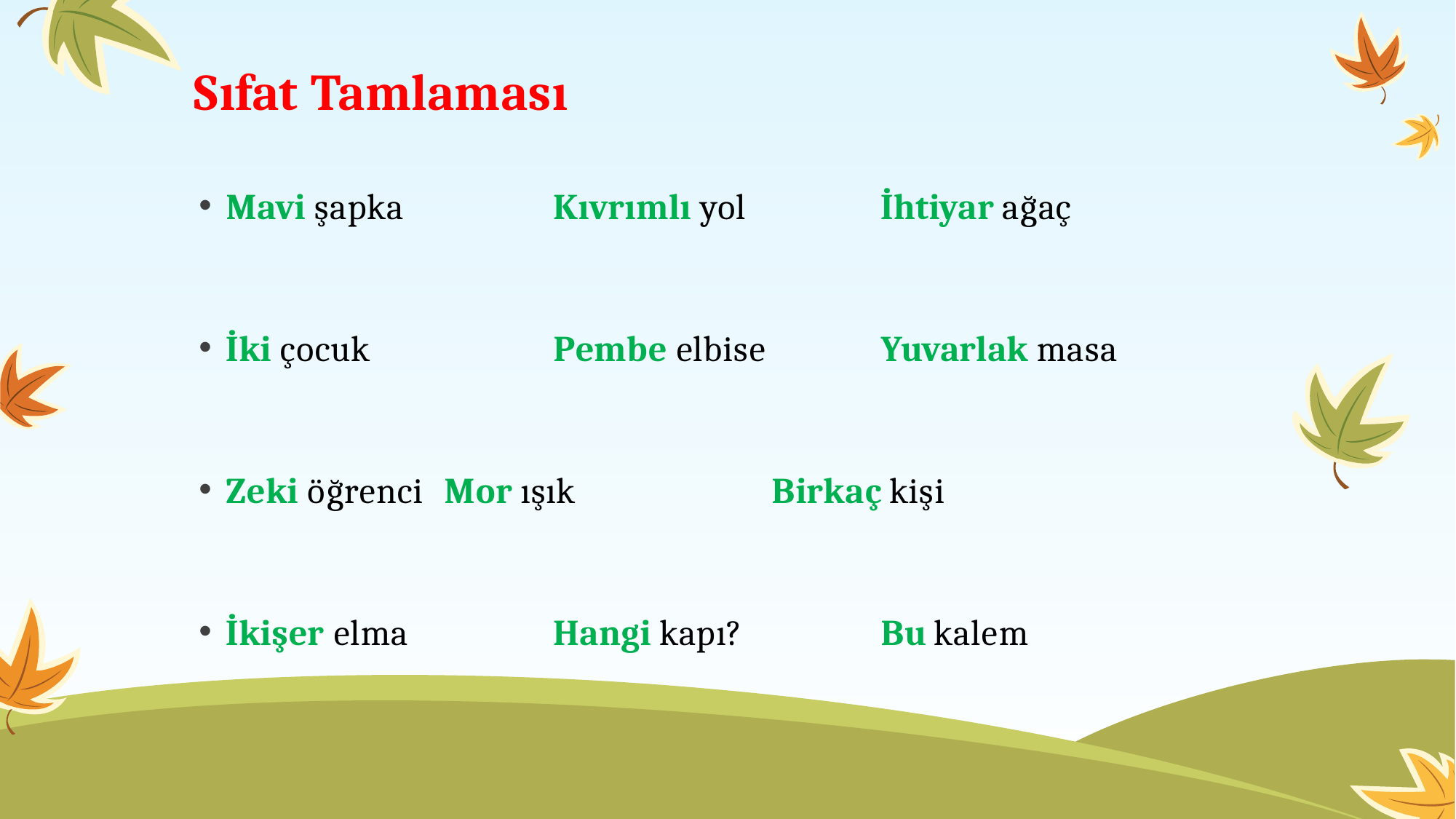

# Sıfat Tamlaması
Mavi şapka		Kıvrımlı yol		İhtiyar ağaç

İki çocuk		Pembe elbise		Yuvarlak masa

Zeki öğrenci	Mor ışık		Birkaç kişi

İkişer elma		Hangi kapı?		Bu kalem